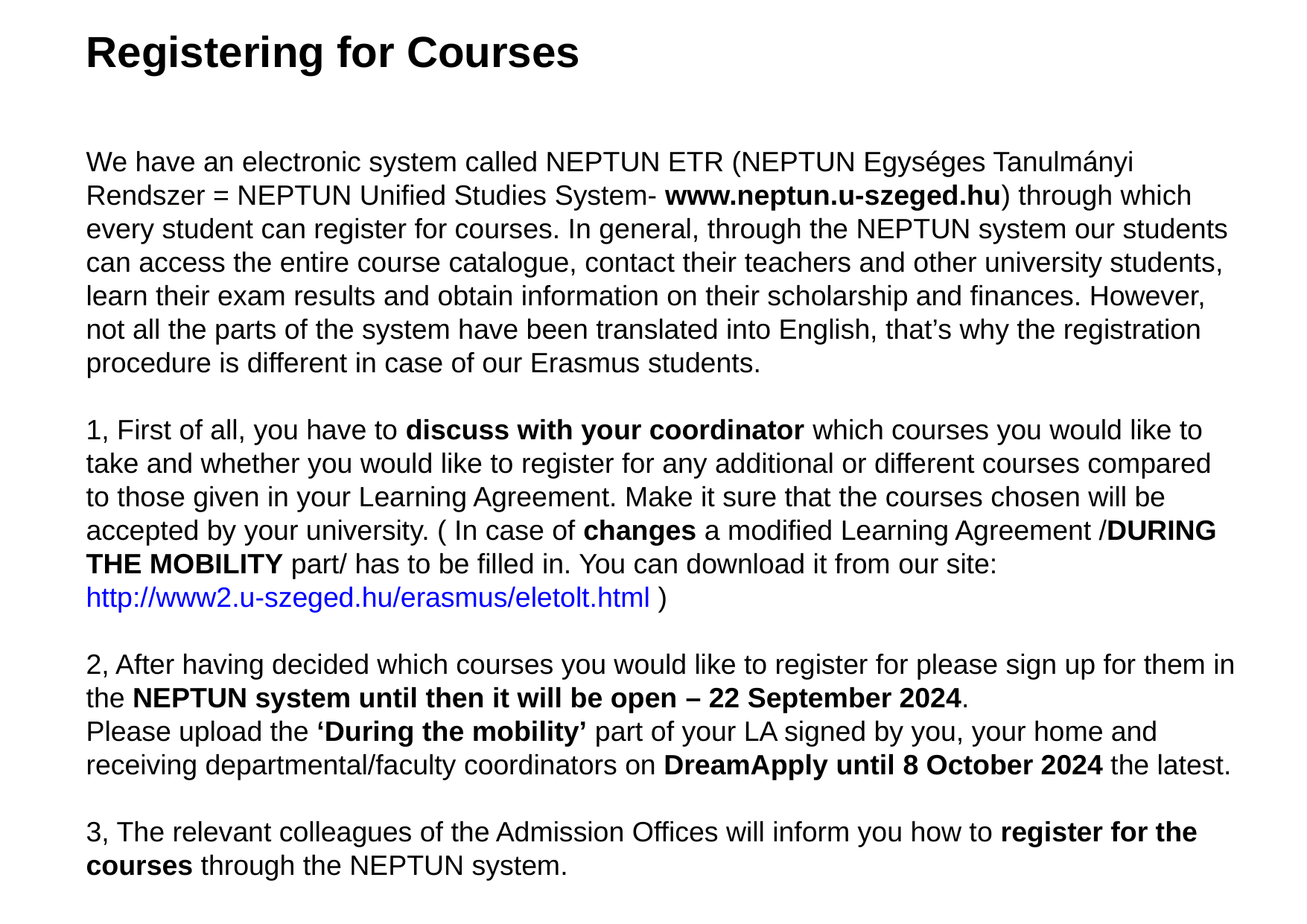

Registering for Courses

We have an electronic system called NEPTUN ETR (NEPTUN Egységes Tanulmányi Rendszer = NEPTUN Unified Studies System- www.neptun.u-szeged.hu) through which every student can register for courses. In general, through the NEPTUN system our students can access the entire course catalogue, contact their teachers and other university students, learn their exam results and obtain information on their scholarship and finances. However, not all the parts of the system have been translated into English, that’s why the registration procedure is different in case of our Erasmus students.

1, First of all, you have to discuss with your coordinator which courses you would like to take and whether you would like to register for any additional or different courses compared to those given in your Learning Agreement. Make it sure that the courses chosen will be accepted by your university. ( In case of changes a modified Learning Agreement /DURING THE MOBILITY part/ has to be filled in. You can download it from our site: http://www2.u-szeged.hu/erasmus/eletolt.html )

2, After having decided which courses you would like to register for please sign up for them in the NEPTUN system until then it will be open – 22 September 2024.
Please upload the ‘During the mobility’ part of your LA signed by you, your home and receiving departmental/faculty coordinators on DreamApply until 8 October 2024 the latest.

3, The relevant colleagues of the Admission Offices will inform you how to register for the courses through the NEPTUN system.